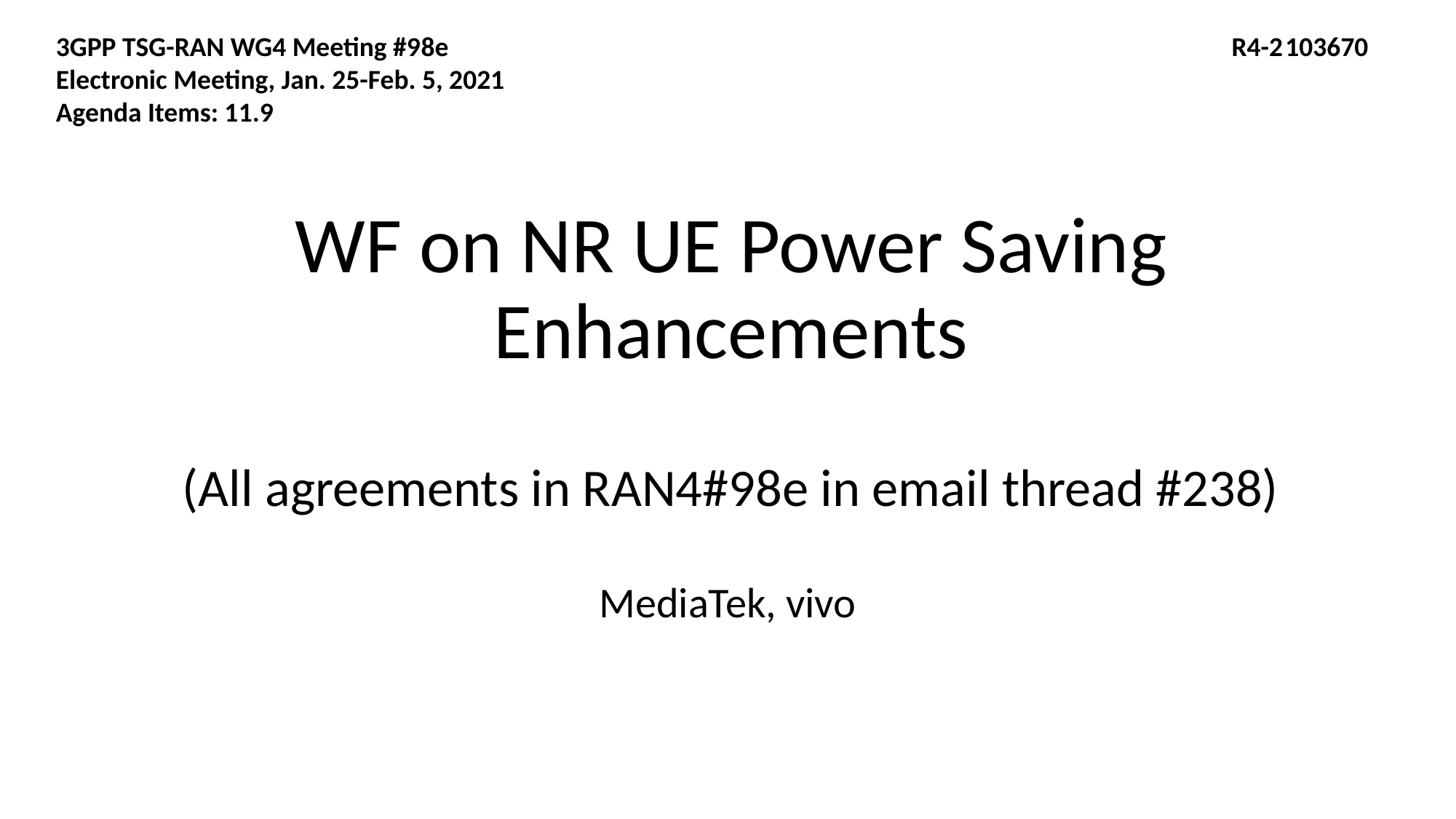

3GPP TSG-RAN WG4 Meeting #98e                                                                                                                               R4-2103670
Electronic Meeting, Jan. 25-Feb. 5, 2021
Agenda Items: 11.9
# WF on NR UE Power Saving Enhancements (All agreements in RAN4#98e in email thread #238)
MediaTek, vivo